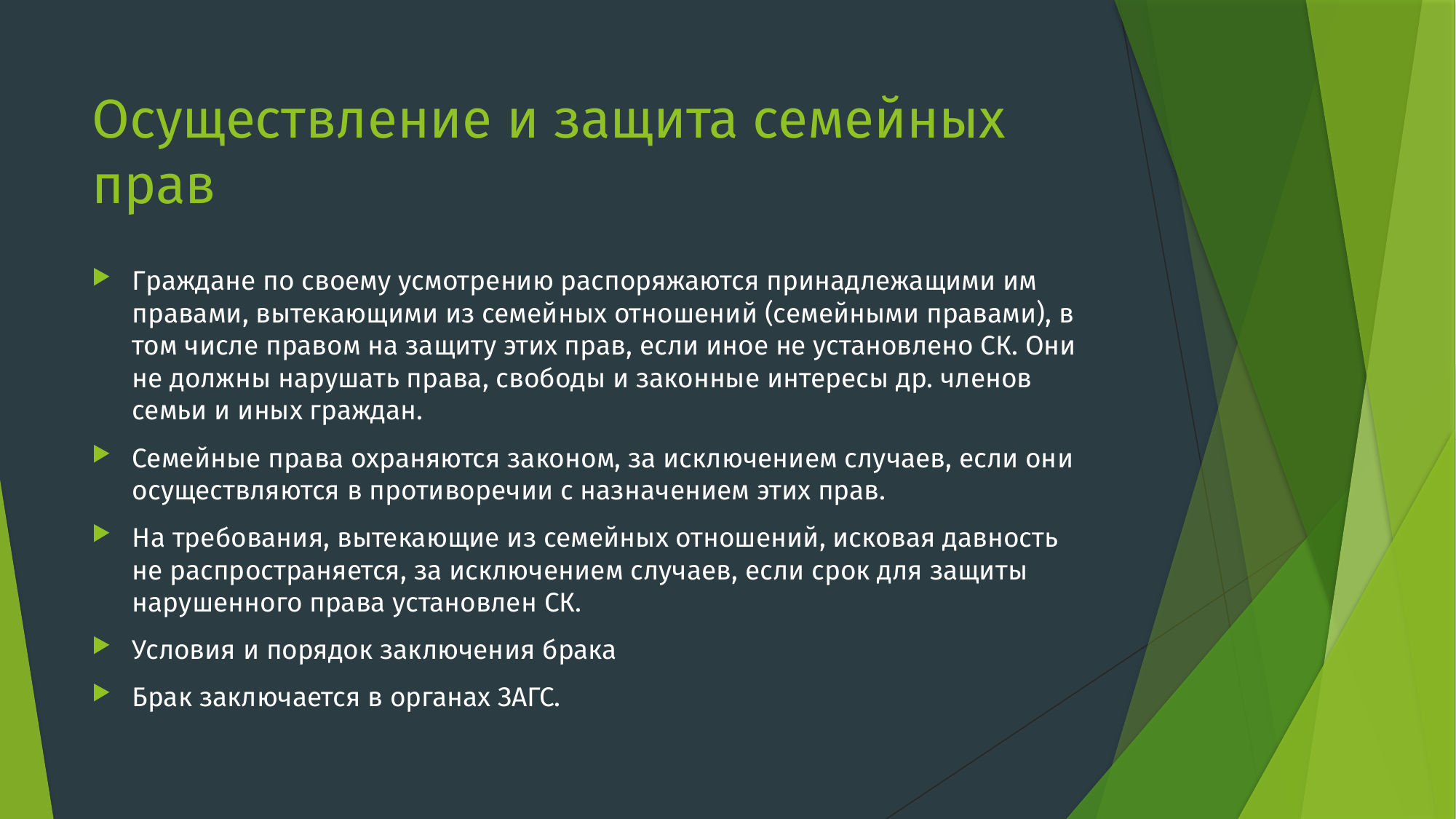

# Осуществление и защита семейных прав
Граждане по своему усмотрению распоряжаются принадлежащими им правами, вытекающими из семейных отношений (семейными правами), в том числе правом на защиту этих прав, если иное не установлено СК. Они не должны нарушать права, свободы и законные интересы др. членов семьи и иных граждан.
Семейные права охраняются законом, за исключением случаев, если они осуществляются в противоречии с назначением этих прав.
На требования, вытекающие из семейных отношений, исковая давность не распространяется, за исключением случаев, если срок для защиты нарушенного права установлен СК.
Условия и порядок заключения брака
Брак заключается в органах ЗАГС.